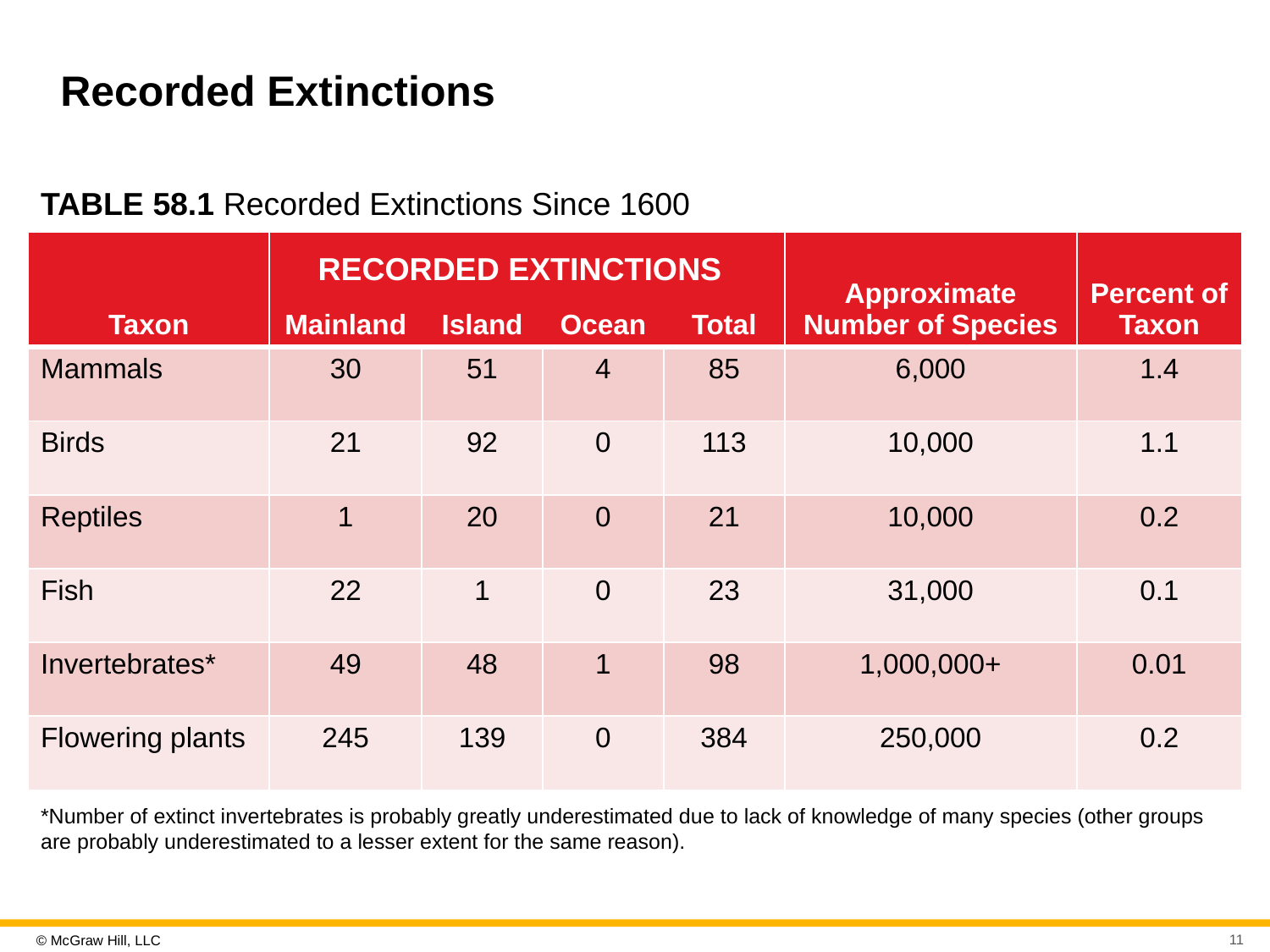

# Recorded Extinctions
TABLE 58.1 Recorded Extinctions Since 1600
| Taxon | Mainland | Island | Ocean | Total | Approximate Number of Species | Percent of Taxon |
| --- | --- | --- | --- | --- | --- | --- |
| Mammals | 30 | 51 | 4 | 85 | 6,000 | 1.4 |
| Birds | 21 | 92 | 0 | 113 | 10,000 | 1.1 |
| Reptiles | 1 | 20 | 0 | 21 | 10,000 | 0.2 |
| Fish | 22 | 1 | 0 | 23 | 31,000 | 0.1 |
| Invertebrates\* | 49 | 48 | 1 | 98 | 1,000,000+ | 0.01 |
| Flowering plants | 245 | 139 | 0 | 384 | 250,000 | 0.2 |
RECORDED EXTINCTIONS
*Number of extinct invertebrates is probably greatly underestimated due to lack of knowledge of many species (other groups are probably underestimated to a lesser extent for the same reason).
11